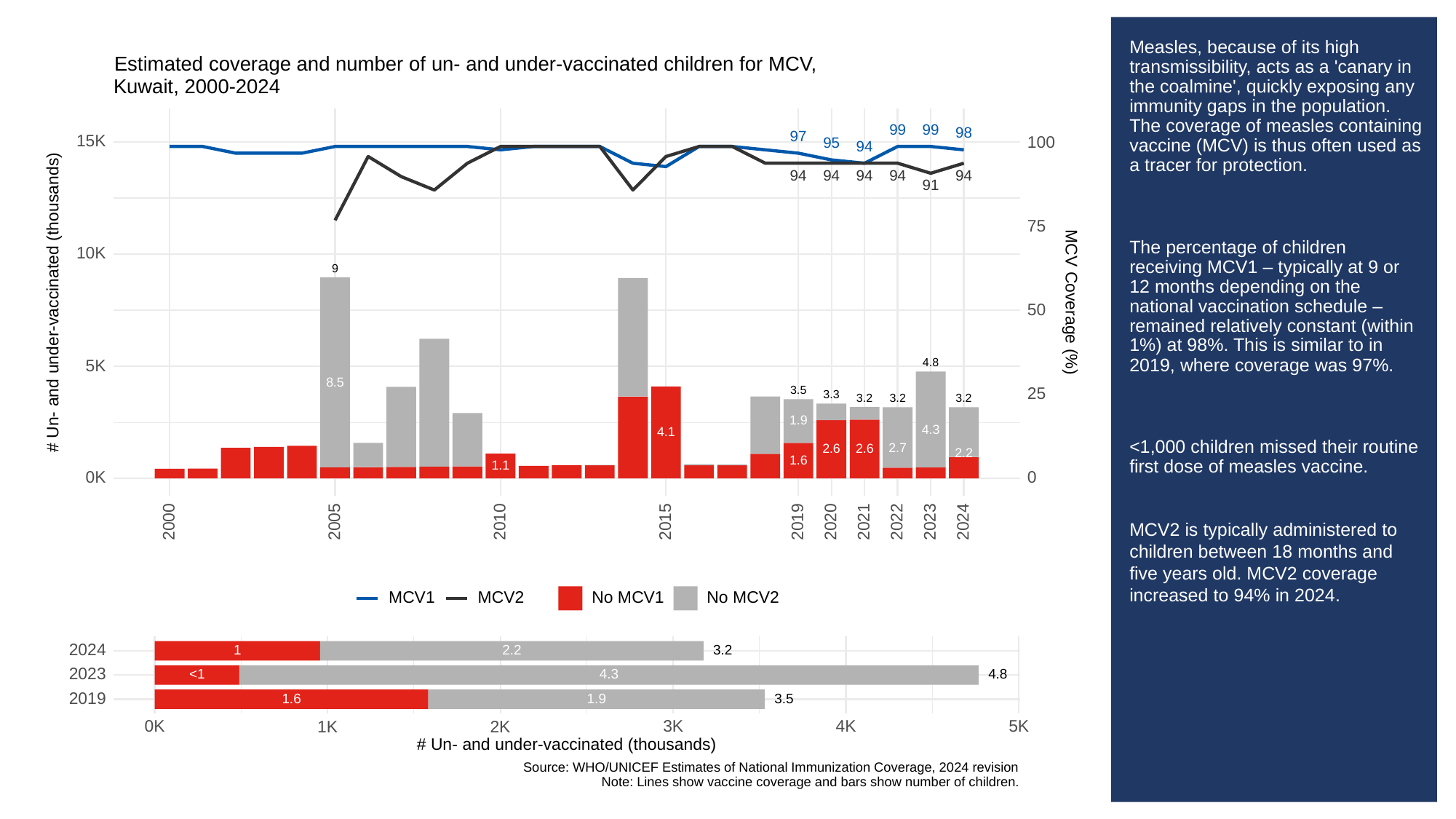

# Measles, because of its high transmissibility, acts as a 'canary in the coalmine', quickly exposing any immunity gaps in the population. The coverage of measles containing vaccine (MCV) is thus often used as a tracer for protection.

The percentage of children receiving MCV1 – typically at 9 or 12 months depending on the national vaccination schedule – remained relatively constant (within 1%) at 98%. This is similar to in 2019, where coverage was 97%.

<1,000 children missed their routine first dose of measles vaccine.

MCV2 is typically administered to children between 18 months and five years old. MCV2 coverage increased to 94% in 2024.

Estimated coverage and number of un- and under-vaccinated children for MCV,
Kuwait, 2000-2024

99
99
98
97
15K
100
95
94

94
94
94
94
94
91

75
10K

9

# Un- and under-vaccinated (thousands)
MCV Coverage (%)
50

4.8
5K

8.5

3.5

25
3.3
3.2
3.2
3.2

1.9

4.3
4.1

2.7
2.6
2.6

2.2

1.6

1.1

0K
0

2023
2000
2005
2010
2015
2019
2020
2021
2022
2024

MCV1
MCV2
No MCV1
No MCV2

2024
3.2
1
2.2

2023
4.3
4.8
<1

2019
3.5
1.6
1.9

3K
0K
5K
1K
2K
4K
# Un- and under-vaccinated (thousands)
Source: WHO/UNICEF Estimates of National Immunization Coverage, 2024 revision
Note: Lines show vaccine coverage and bars show number of children.